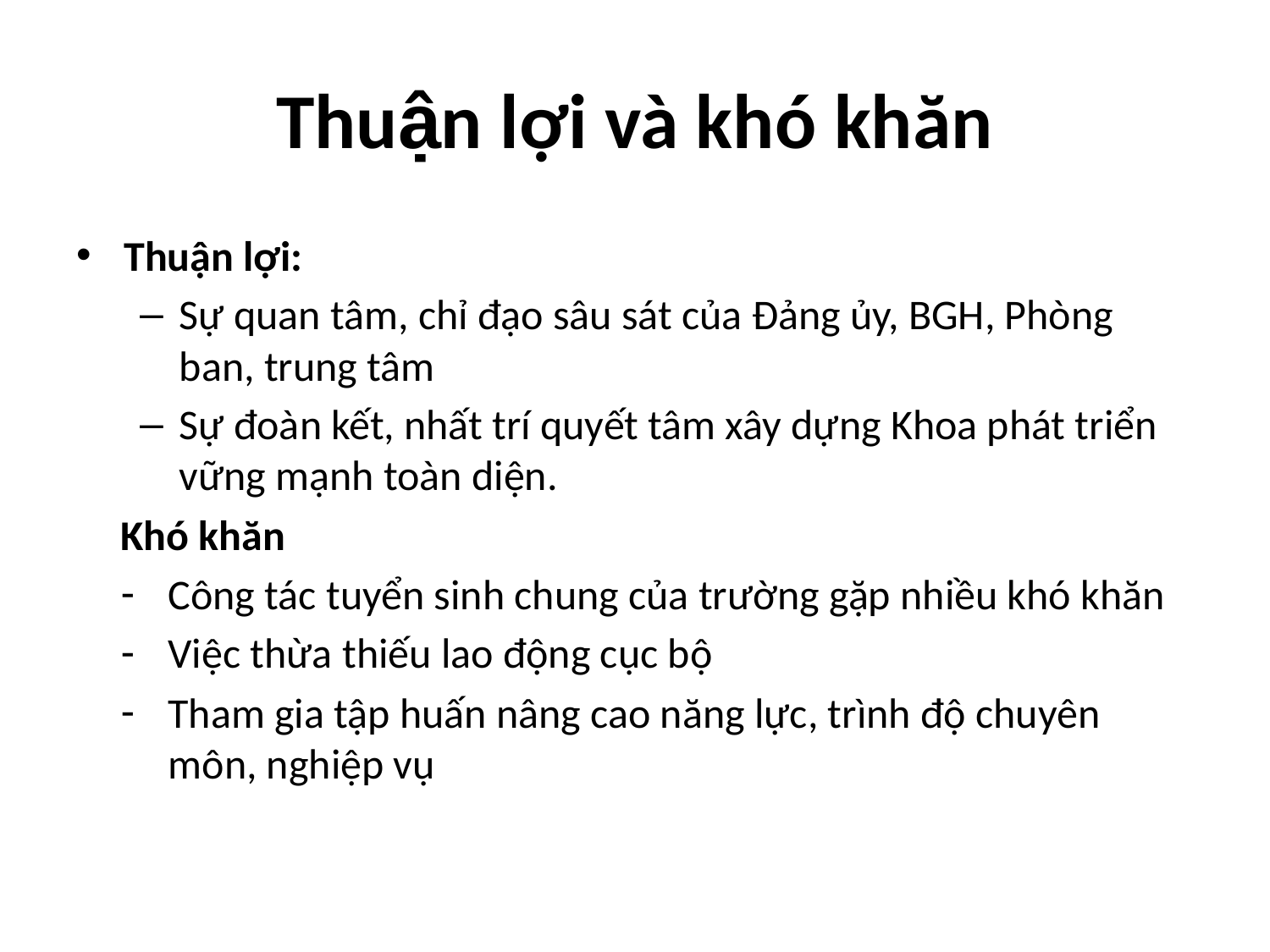

# Thuận lợi và khó khăn
Thuận lợi:
Sự quan tâm, chỉ đạo sâu sát của Đảng ủy, BGH, Phòng ban, trung tâm
Sự đoàn kết, nhất trí quyết tâm xây dựng Khoa phát triển vững mạnh toàn diện.
Khó khăn
Công tác tuyển sinh chung của trường gặp nhiều khó khăn
Việc thừa thiếu lao động cục bộ
Tham gia tập huấn nâng cao năng lực, trình độ chuyên môn, nghiệp vụ